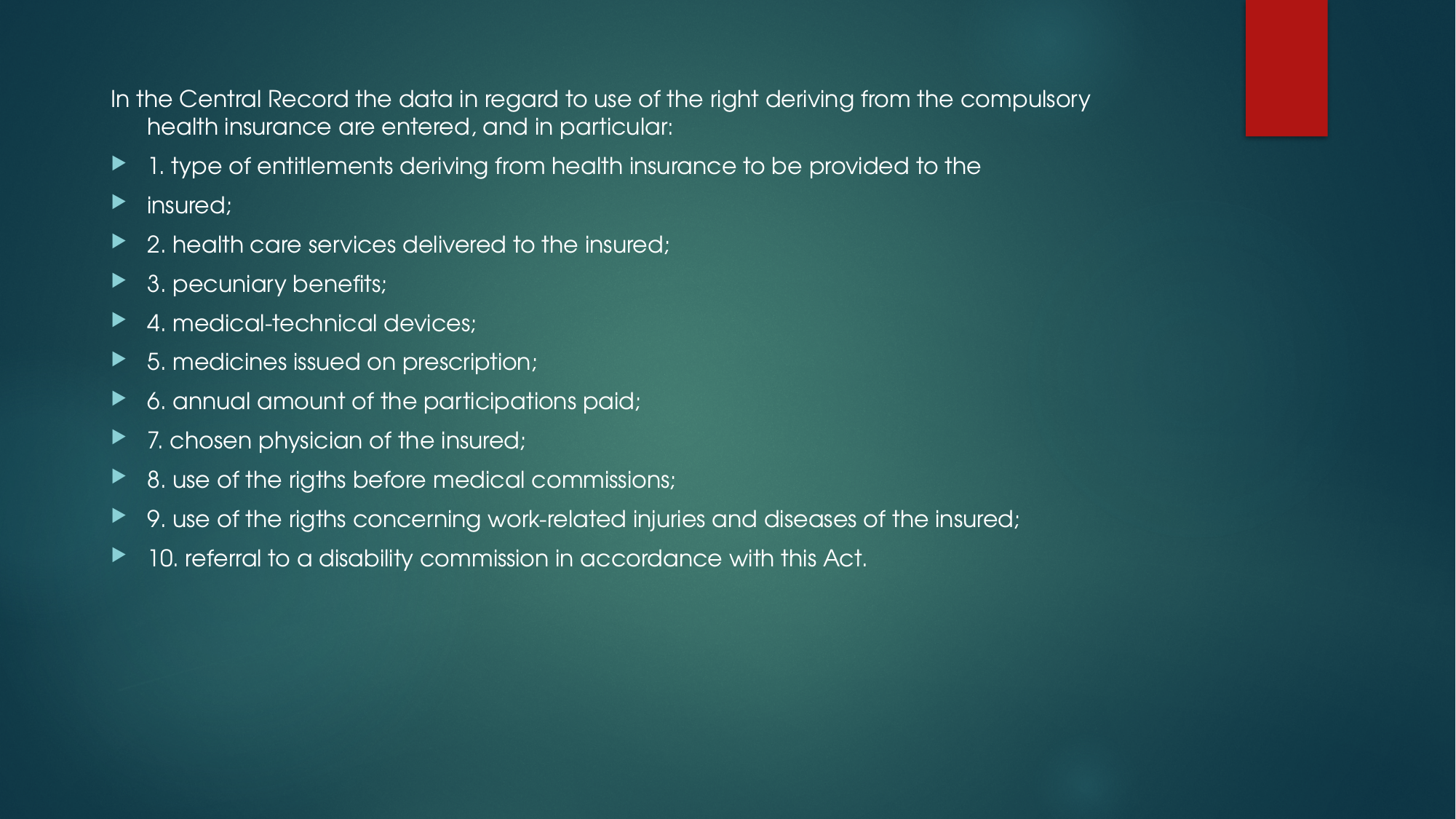

In the Central Record the data in regard to use of the right deriving from the compulsory health insurance are entered, and in particular:
1. type of entitlements deriving from health insurance to be provided to the
insured;
2. health care services delivered to the insured;
3. pecuniary benefits;
4. medical-technical devices;
5. medicines issued on prescription;
6. annual amount of the participations paid;
7. chosen physician of the insured;
8. use of the rigths before medical commissions;
9. use of the rigths concerning work-related injuries and diseases of the insured;
10. referral to a disability commission in accordance with this Act.